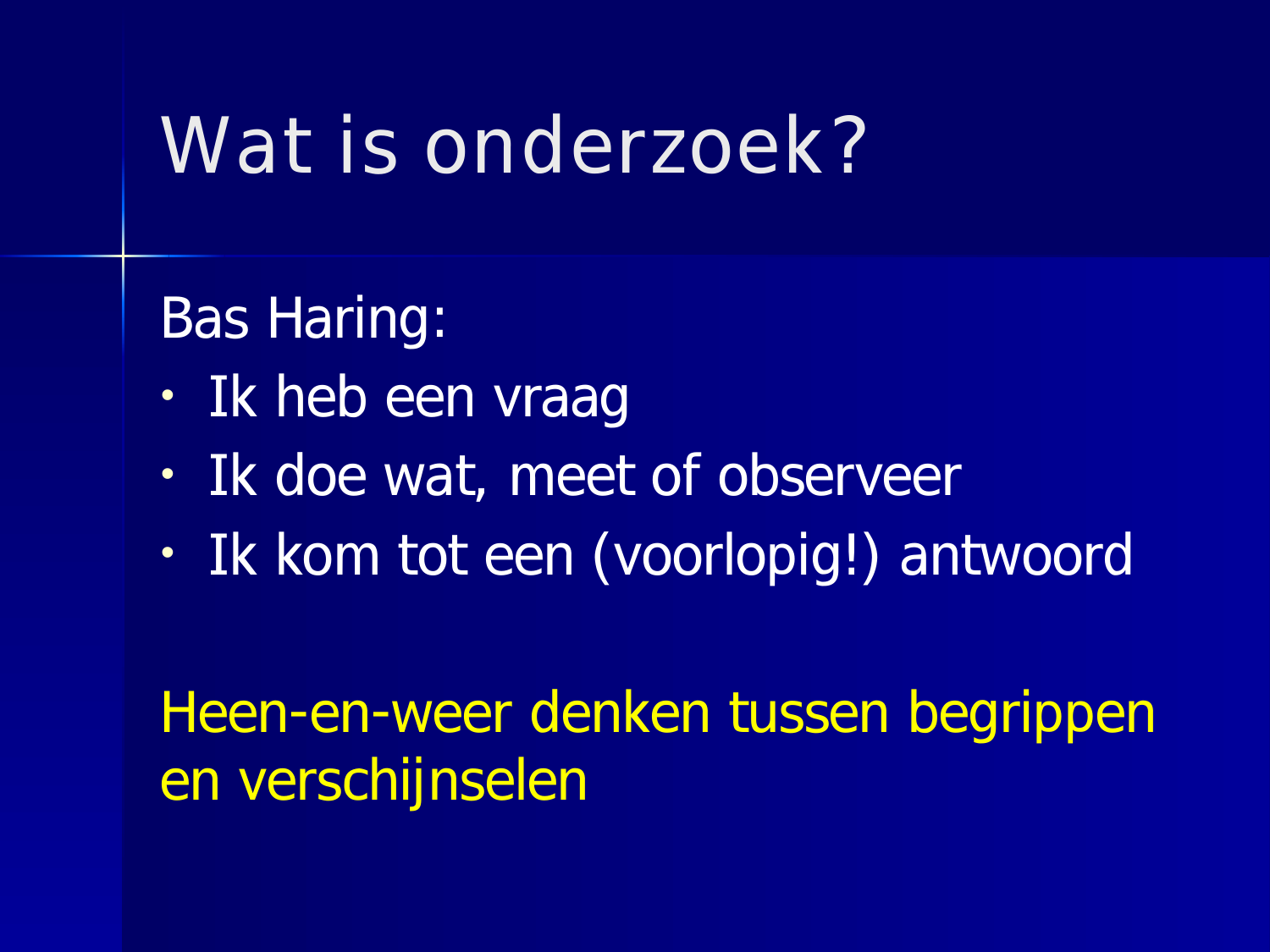

# Wat is onderzoek?
Bas Haring:
Ik heb een vraag
Ik doe wat, meet of observeer
Ik kom tot een (voorlopig!) antwoord

Heen-en-weer denken tussen begrippen en verschijnselen